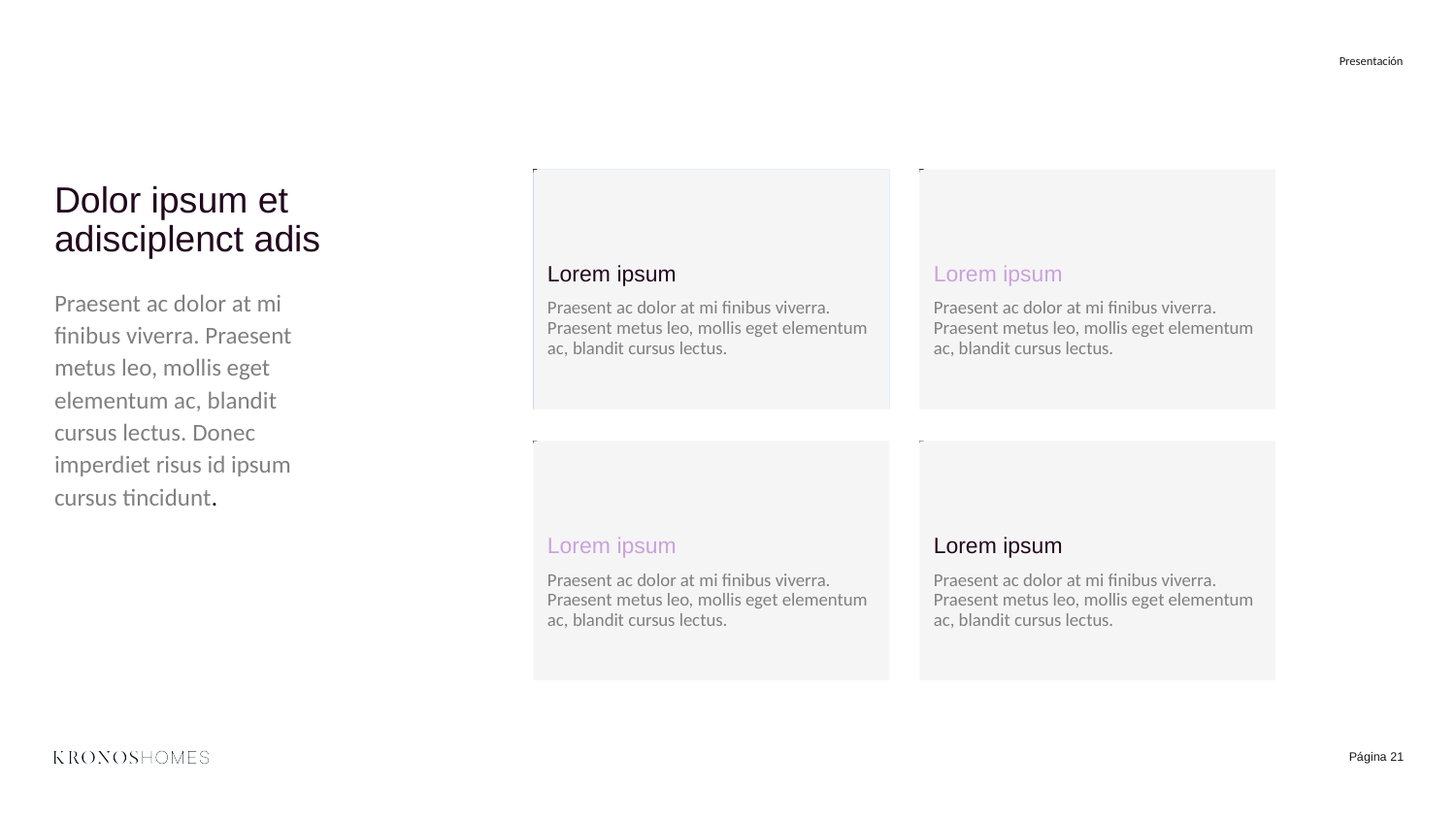

Dolor ipsum et adisciplenct adis
Lorem ipsum

Lorem ipsum

Praesent ac dolor at mi finibus viverra. Praesent metus leo, mollis eget elementum ac, blandit cursus lectus. Donec imperdiet risus id ipsum cursus tincidunt.

Praesent ac dolor at mi finibus viverra. Praesent metus leo, mollis eget elementum ac, blandit cursus lectus.

Praesent ac dolor at mi finibus viverra. Praesent metus leo, mollis eget elementum ac, blandit cursus lectus.

Lorem ipsum

Lorem ipsum

Praesent ac dolor at mi finibus viverra. Praesent metus leo, mollis eget elementum ac, blandit cursus lectus.

Praesent ac dolor at mi finibus viverra. Praesent metus leo, mollis eget elementum ac, blandit cursus lectus.